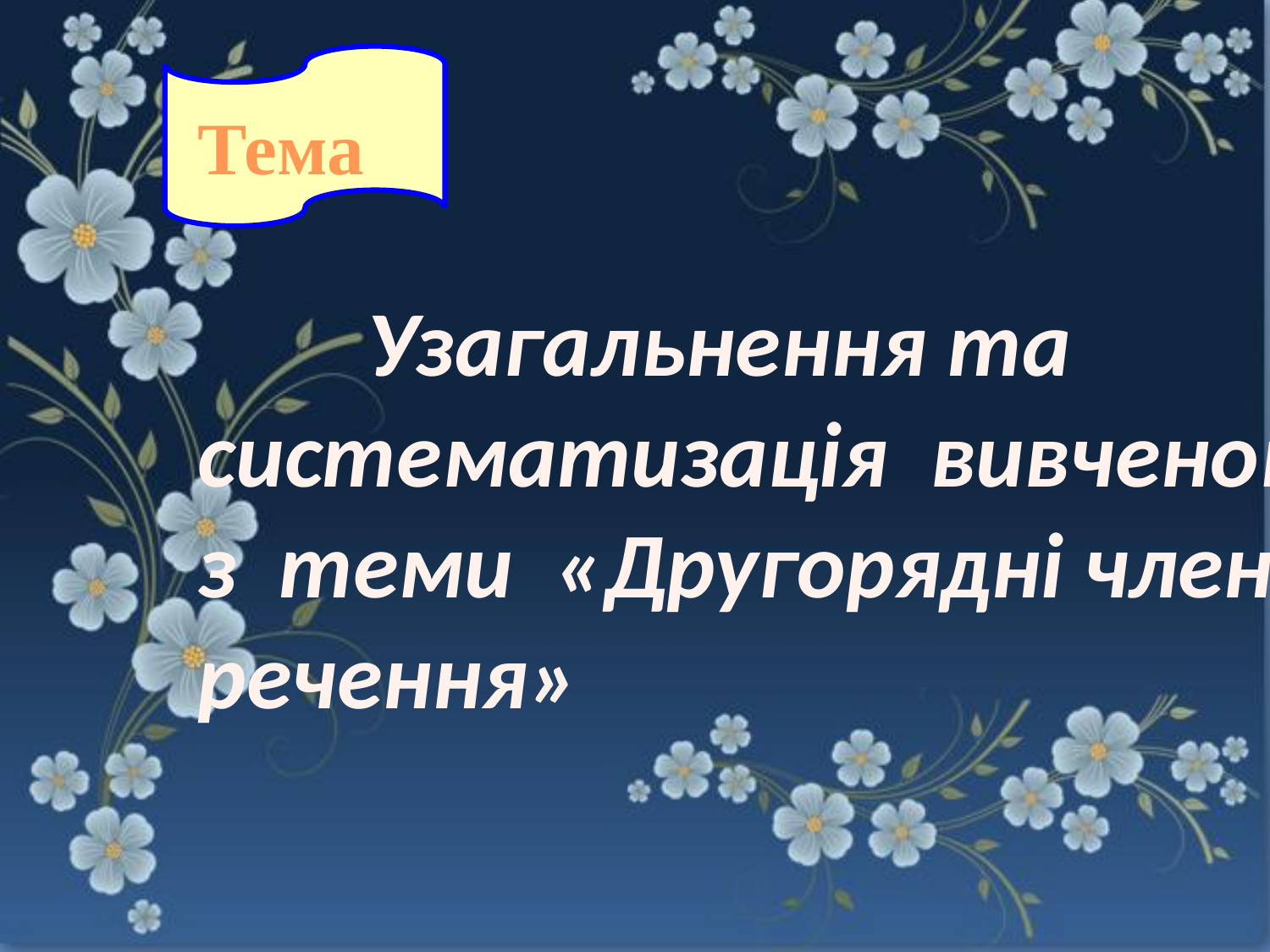

Тема

         Узагальнення та              систематизація  вивченого  з  теми  «Другорядні члени речення»